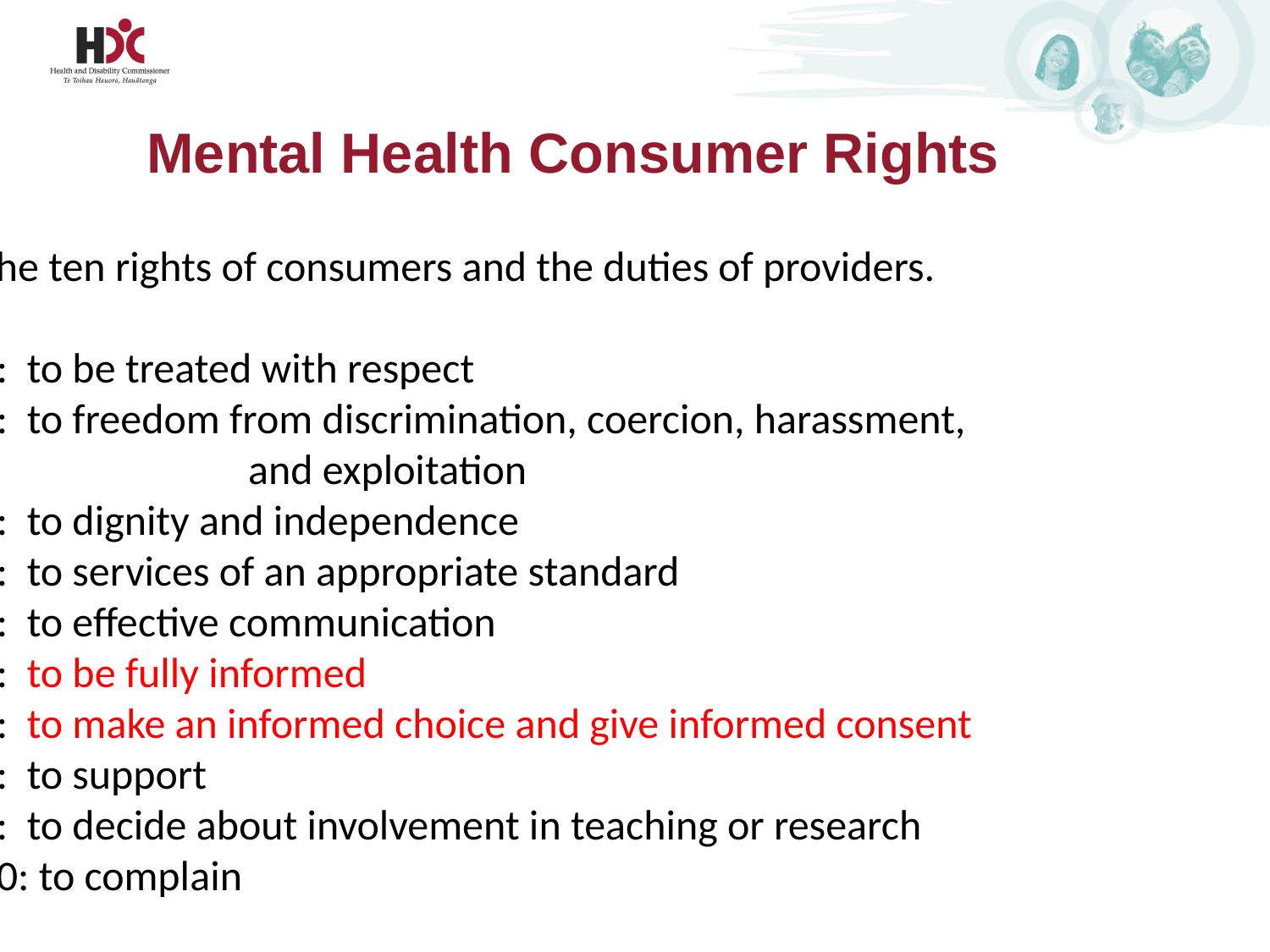

# Mental Health Consumer Rights
The ten rights of consumers and the duties of providers.

1:  to be treated with respect
2:  to freedom from discrimination, coercion, harassment,    		  and exploitation
3:  to dignity and independence
4:  to services of an appropriate standard
5:  to effective communication
6:  to be fully informed
7:  to make an informed choice and give informed consent
8:  to support
9:  to decide about involvement in teaching or research
10: to complain
										Oranga Ngakau page 27